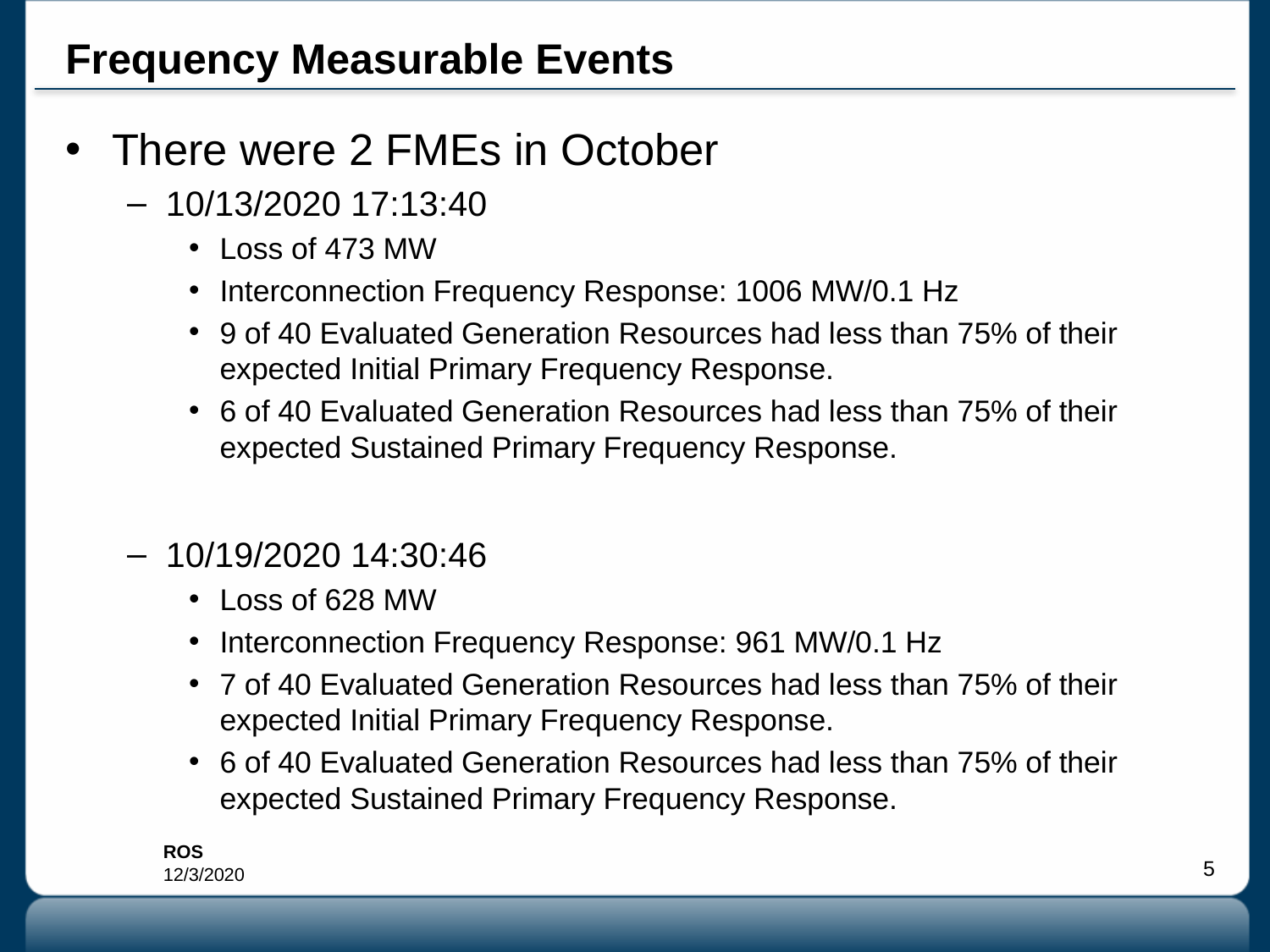

# Frequency Measurable Events
There were 2 FMEs in October
10/13/2020 17:13:40
Loss of 473 MW
Interconnection Frequency Response: 1006 MW/0.1 Hz
9 of 40 Evaluated Generation Resources had less than 75% of their expected Initial Primary Frequency Response.
6 of 40 Evaluated Generation Resources had less than 75% of their expected Sustained Primary Frequency Response.

10/19/2020 14:30:46
Loss of 628 MW
Interconnection Frequency Response: 961 MW/0.1 Hz
7 of 40 Evaluated Generation Resources had less than 75% of their expected Initial Primary Frequency Response.
6 of 40 Evaluated Generation Resources had less than 75% of their expected Sustained Primary Frequency Response.